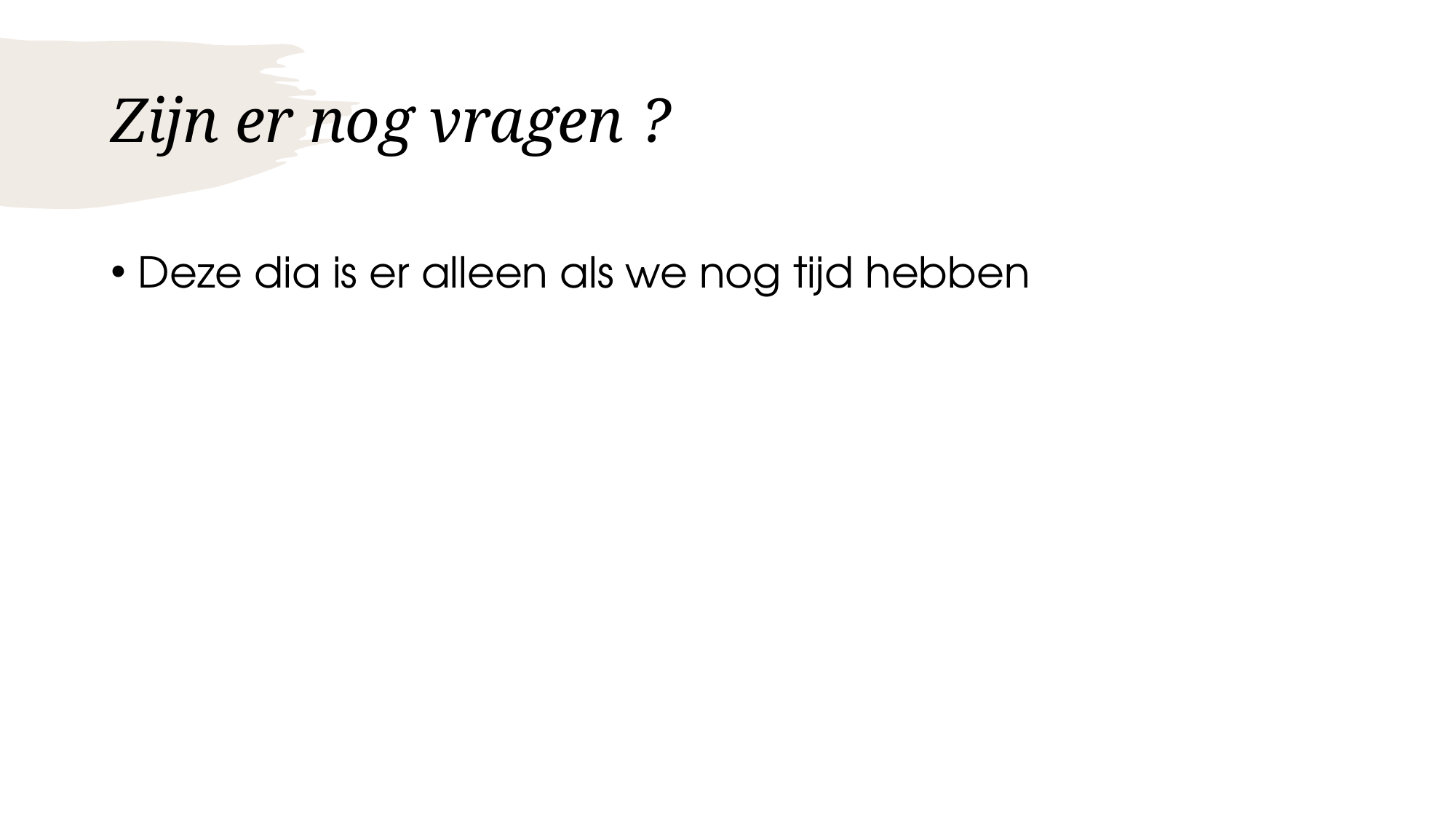

# Zijn er nog vragen ?
Deze dia is er alleen als we nog tijd hebben